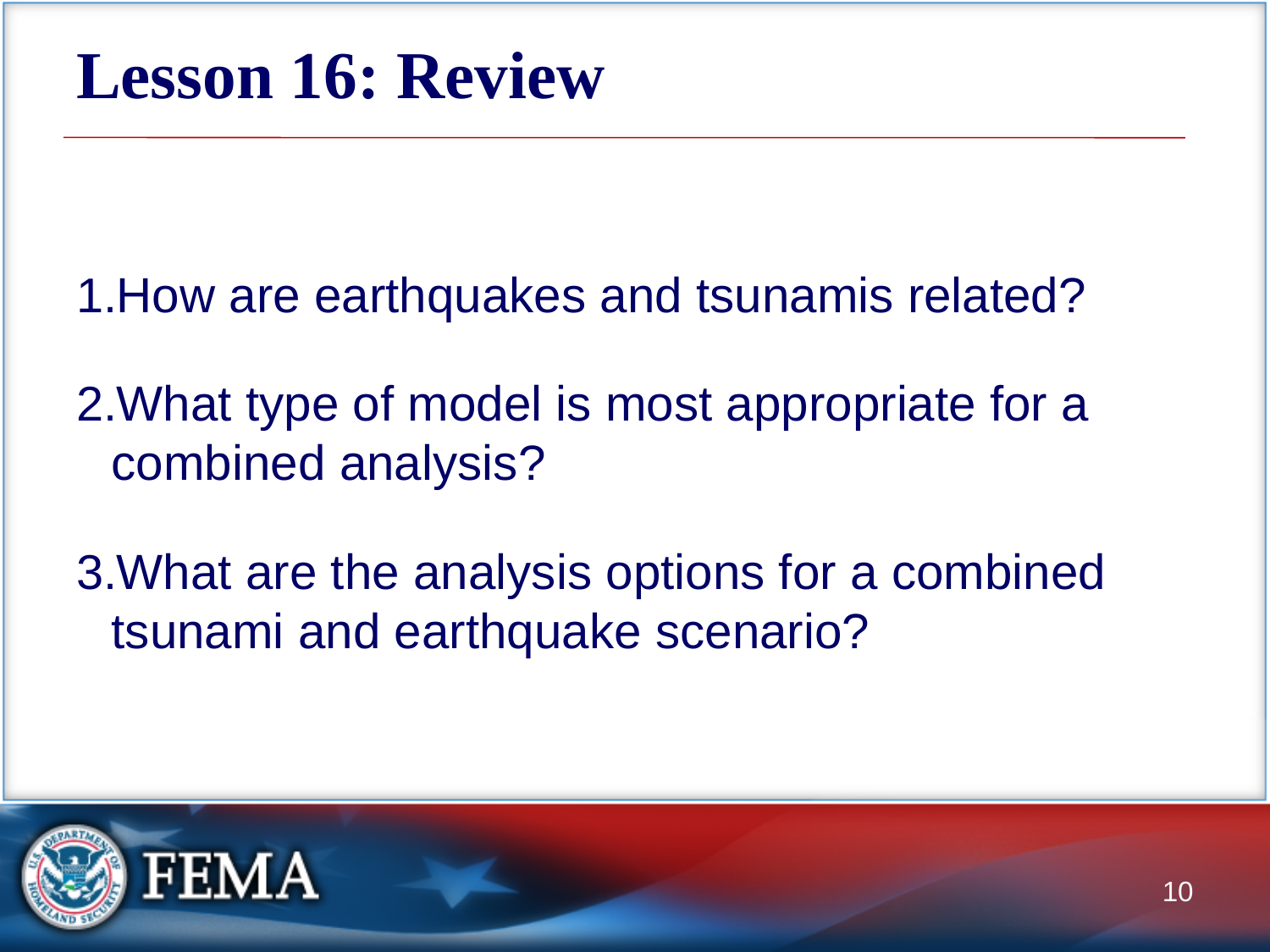

# Lesson 16: Review

How are earthquakes and tsunamis related?
What type of model is most appropriate for a combined analysis?
What are the analysis options for a combined tsunami and earthquake scenario?
10